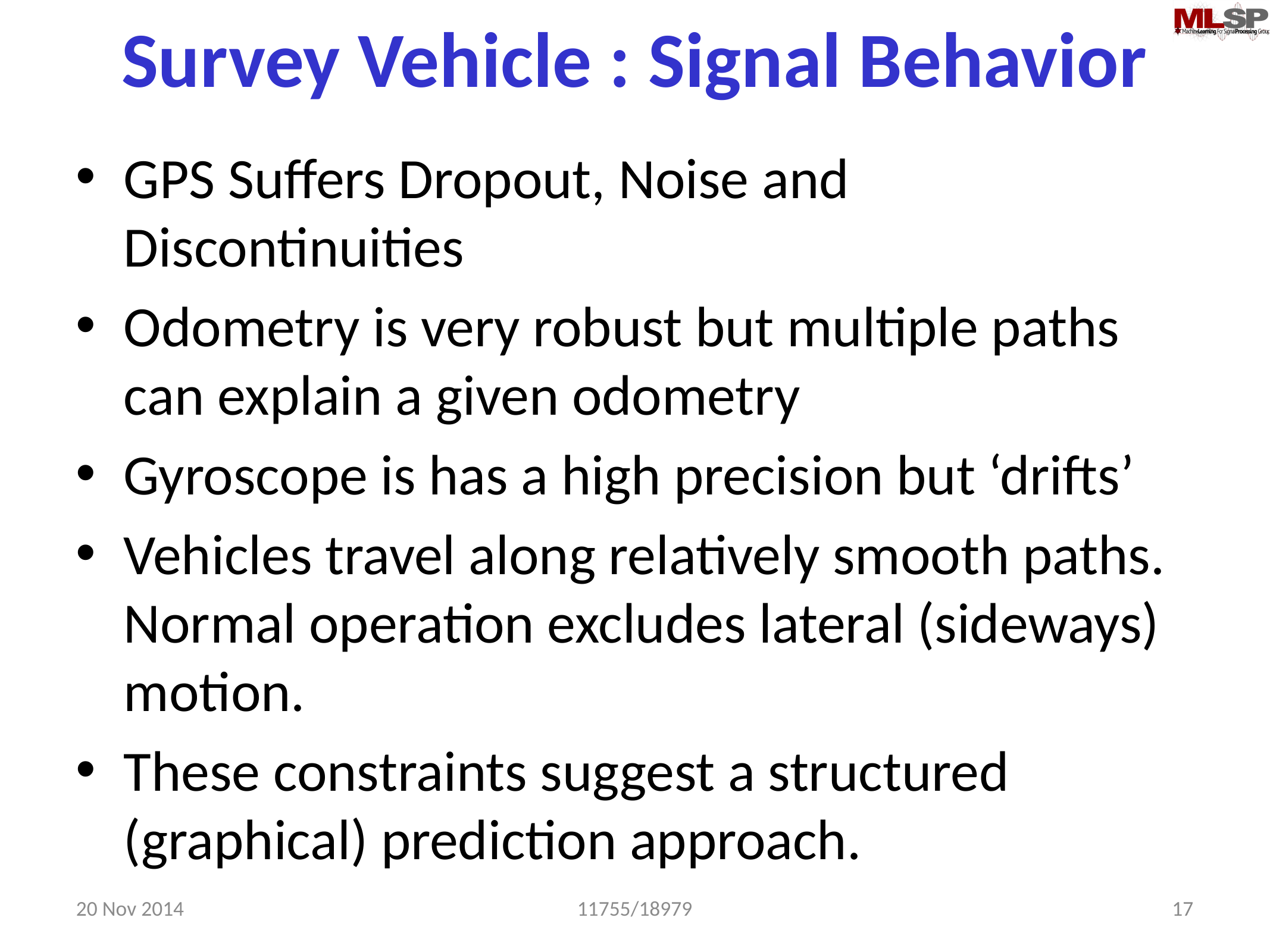

# Survey Vehicle : Signal Behavior
GPS Suffers Dropout, Noise and Discontinuities
Odometry is very robust but multiple paths can explain a given odometry
Gyroscope is has a high precision but ‘drifts’
Vehicles travel along relatively smooth paths. Normal operation excludes lateral (sideways) motion.
These constraints suggest a structured (graphical) prediction approach.

20 Nov 2014
11755/18979
17